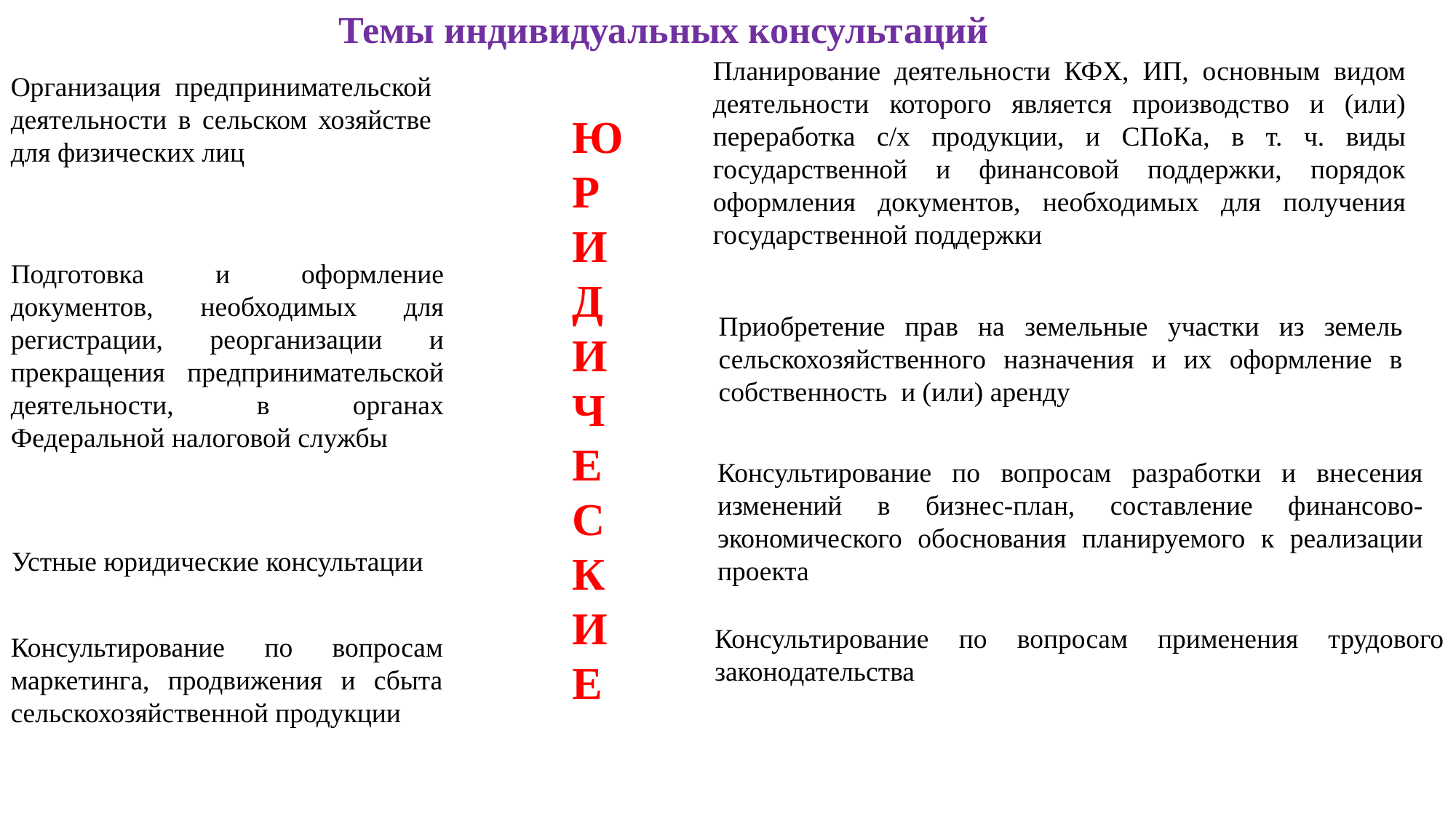

Темы индивидуальных консультаций
Планирование деятельности КФХ, ИП, основным видом деятельности которого является производство и (или) переработка с/х продукции, и СПоКа, в т. ч. виды государственной и финансовой поддержки, порядок оформления документов, необходимых для получения государственной поддержки
Организация предпринимательской деятельности в сельском хозяйстве для физических лиц
Ю
Р
И
Д
И
Ч
Е
С
К
И
Е

Подготовка и оформление документов, необходимых для регистрации, реорганизации и прекращения предпринимательской деятельности, в органах Федеральной налоговой службы
Приобретение прав на земельные участки из земель сельскохозяйственного назначения и их оформление в собственность  и (или) аренду
Консультирование по вопросам разработки и внесения изменений в бизнес-план, составление финансово-экономического обоснования планируемого к реализации проекта
Устные юридические консультации
Консультирование по вопросам применения трудового законодательства
Консультирование по вопросам маркетинга, продвижения и сбыта сельскохозяйственной продукции